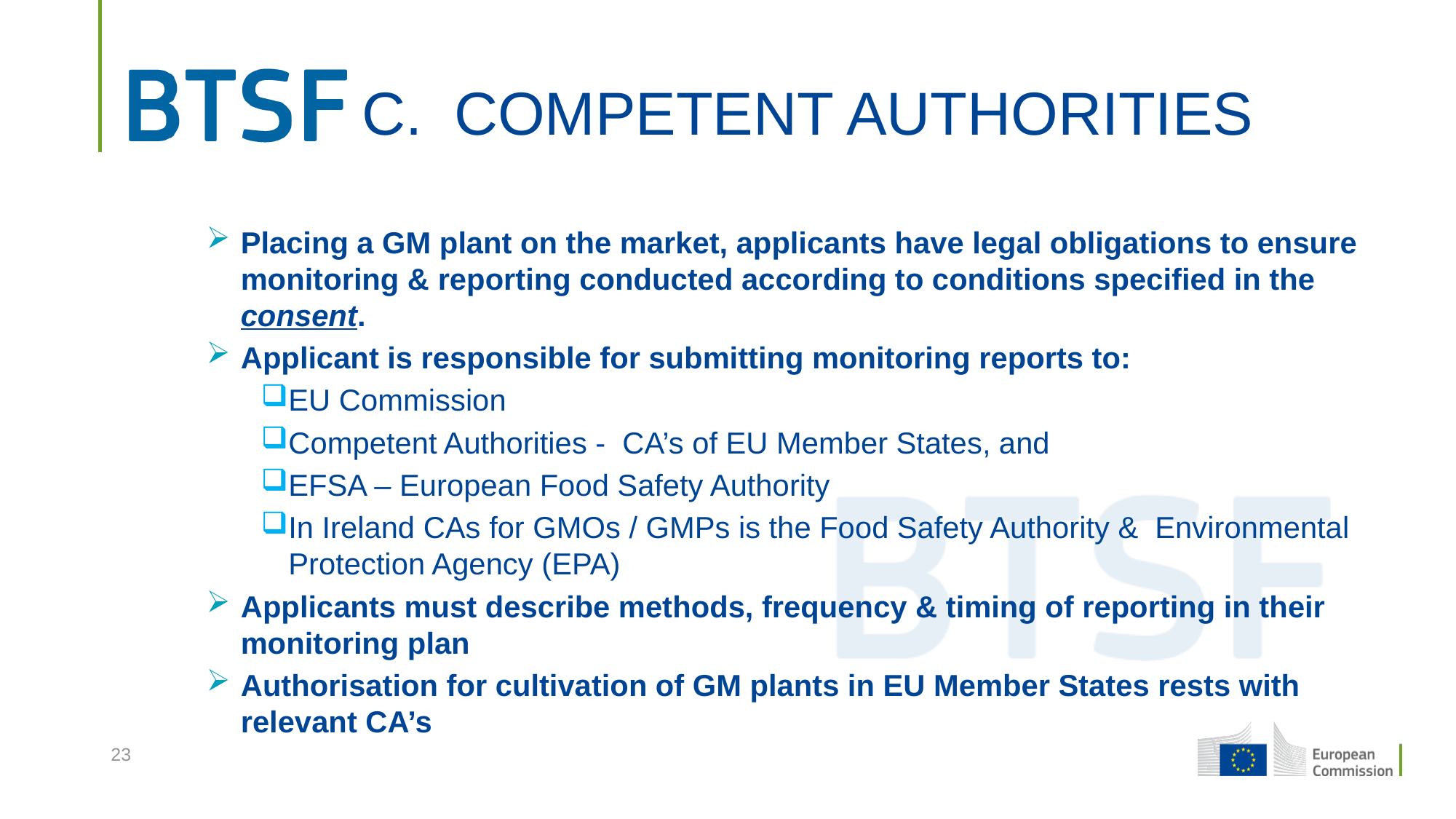

C.	COMPETENT AUTHORITIES

Placing a GM plant on the market, applicants have legal obligations to ensure monitoring & reporting conducted according to conditions specified in the consent.
Applicant is responsible for submitting monitoring reports to:
EU Commission
Competent Authorities -  CA’s of EU Member States, and
EFSA – European Food Safety Authority
In Ireland CAs for GMOs / GMPs is the Food Safety Authority &  Environmental Protection Agency (EPA)
Applicants must describe methods, frequency & timing of reporting in their monitoring plan
Authorisation for cultivation of GM plants in EU Member States rests with relevant CA’s

23